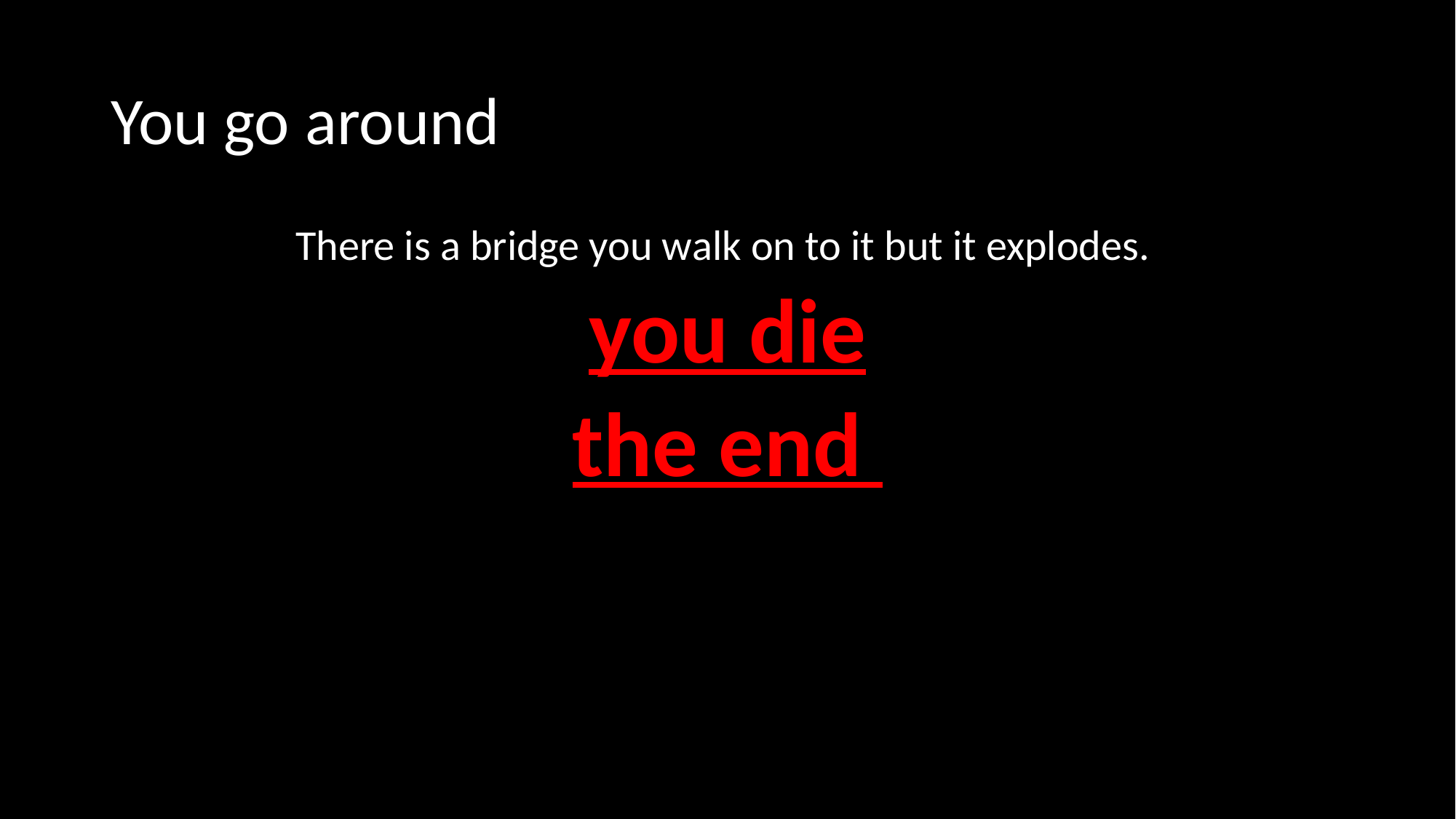

# You go around
There is a bridge you walk on to it but it explodes.
you die
the end